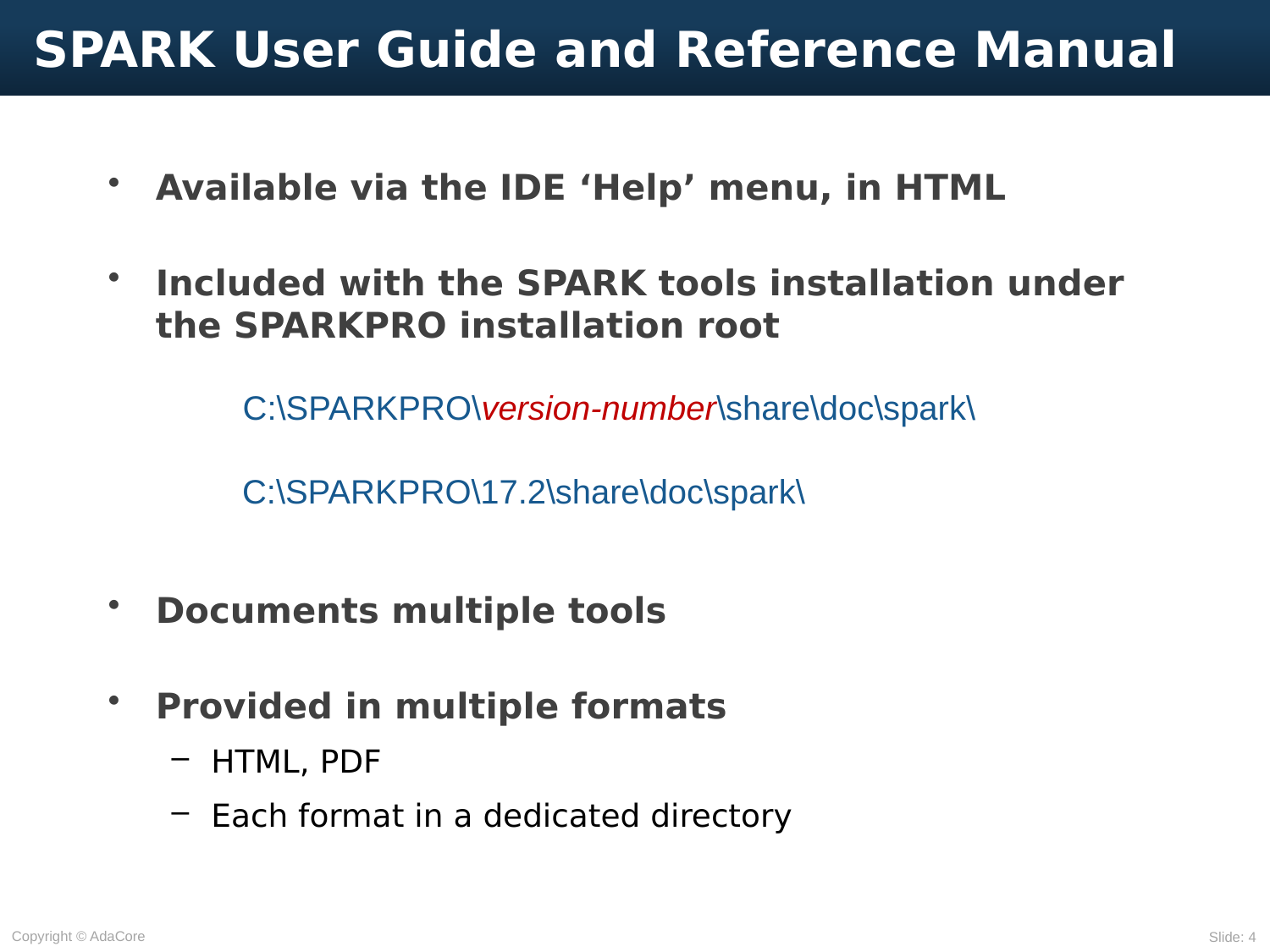

# SPARK User Guide and Reference Manual
Available via the IDE ‘Help’ menu, in HTML
Included with the SPARK tools installation under the SPARKPRO installation root

Documents multiple tools
Provided in multiple formats
HTML, PDF
Each format in a dedicated directory
C:\SPARKPRO\version-number\share\doc\spark\
C:\SPARKPRO\17.2\share\doc\spark\